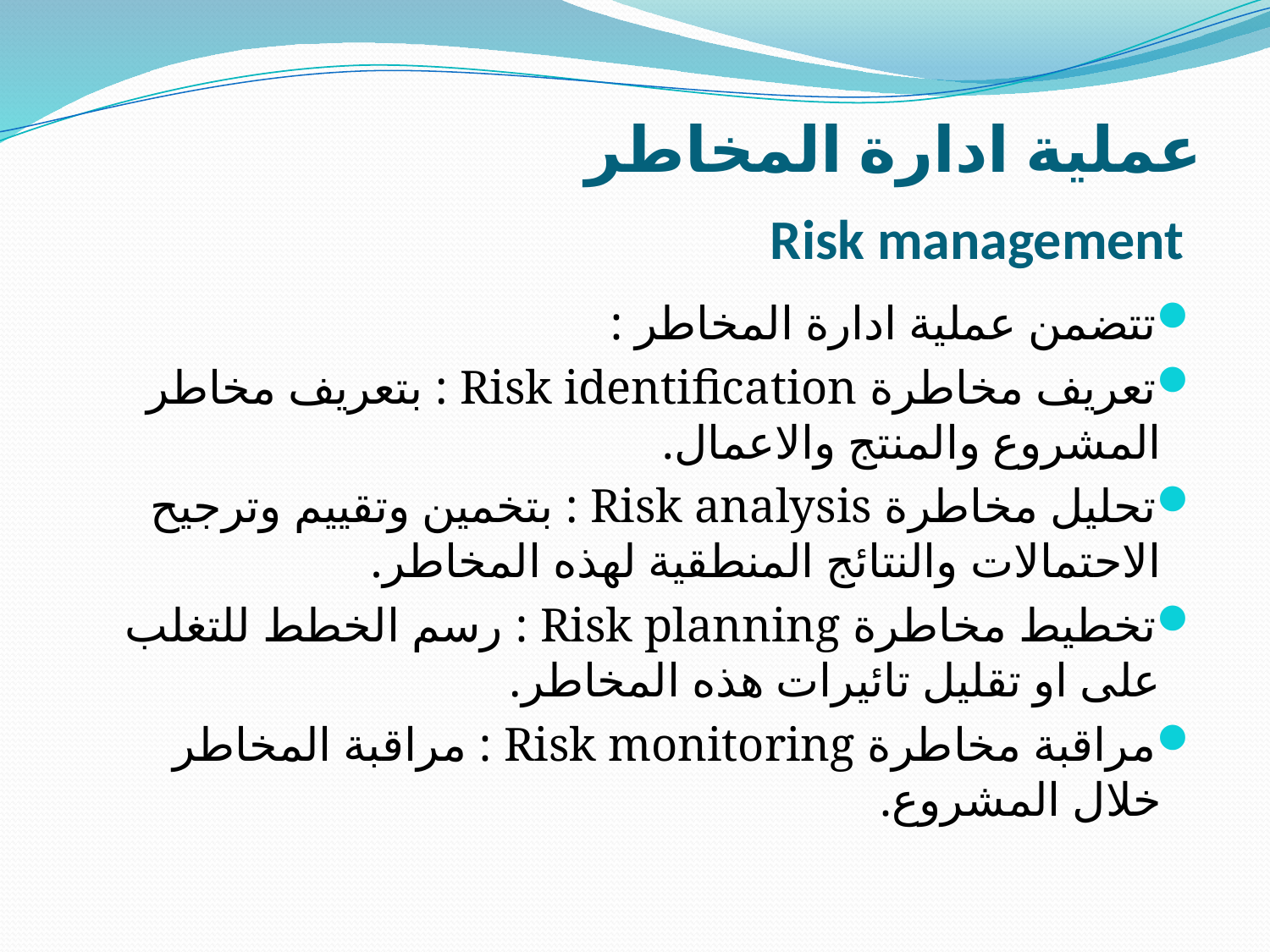

# عملية ادارة المخاطر Risk management
تتضمن عملية ادارة المخاطر :
تعريف مخاطرة Risk identification : بتعريف مخاطر المشروع والمنتج والاعمال.
تحليل مخاطرة Risk analysis : بتخمين وتقييم وترجيح الاحتمالات والنتائج المنطقية لهذه المخاطر.
تخطيط مخاطرة Risk planning : رسم الخطط للتغلب على او تقليل تائيرات هذه المخاطر.
مراقبة مخاطرة Risk monitoring : مراقبة المخاطر خلال المشروع.